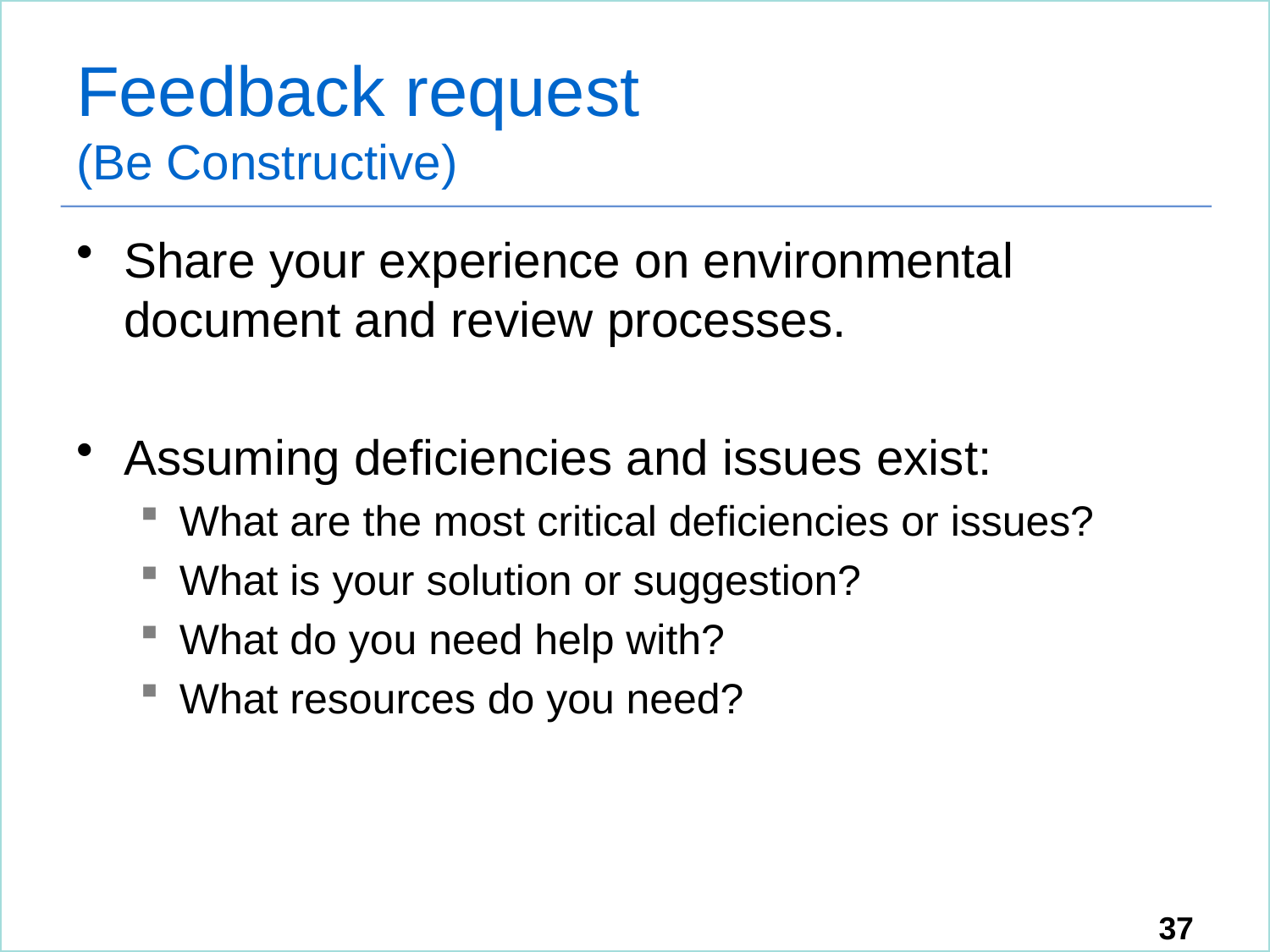

# Feedback request (Be Constructive)
Share your experience on environmental document and review processes.

Assuming deficiencies and issues exist:
What are the most critical deficiencies or issues?
What is your solution or suggestion?
What do you need help with?
What resources do you need?
37